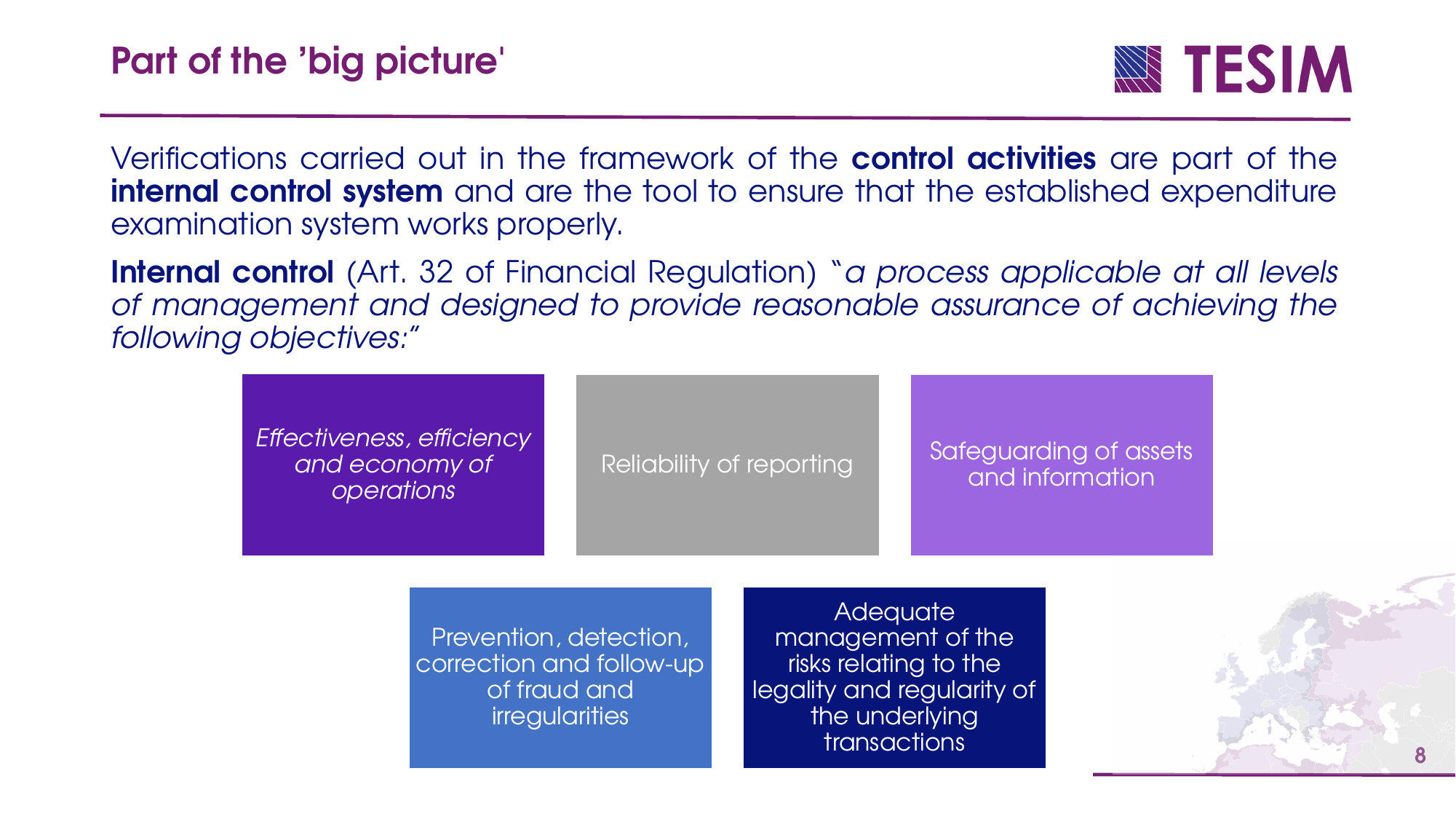

Part of the ’big picture'
Verifications carried out in the framework of the control activities are part of the internal control system and are the tool to ensure that the established expenditure examination system works properly.
Internal control (Art. 32 of Financial Regulation) “a process applicable at all levels of management and designed to provide reasonable assurance of achieving the following objectives:”
Effectiveness, efficiency and economy of operations
Reliability of reporting
Safeguarding of assets and information
Prevention, detection, correction and follow-up of fraud and irregularities
Adequate management of the risks relating to the legality and regularity of the underlying transactions